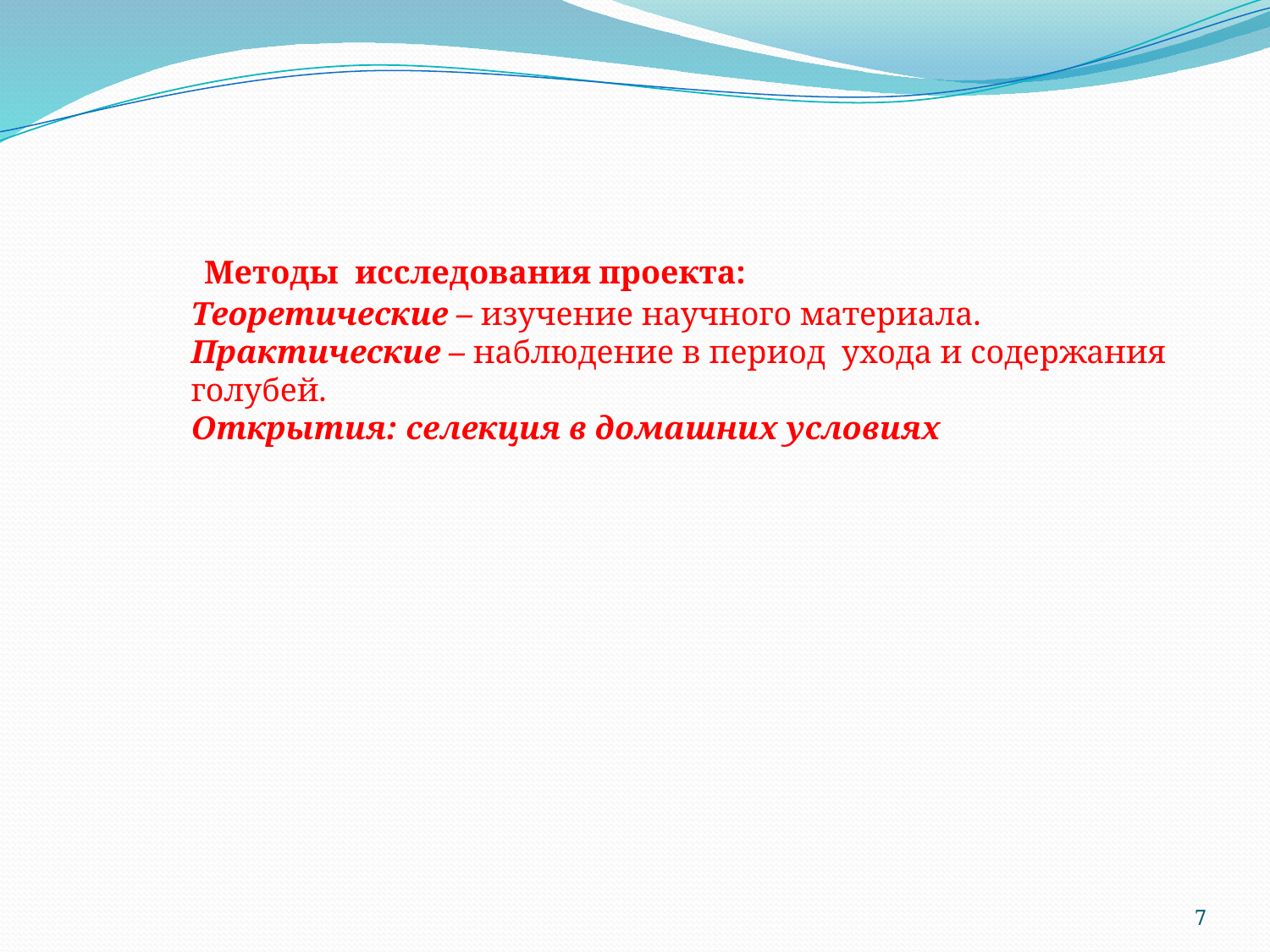

Методы  исследования проекта:
Теоретические – изучение научного материала.
Практические – наблюдение в период  ухода и содержания голубей.
Открытия: селекция в домашних условиях

7